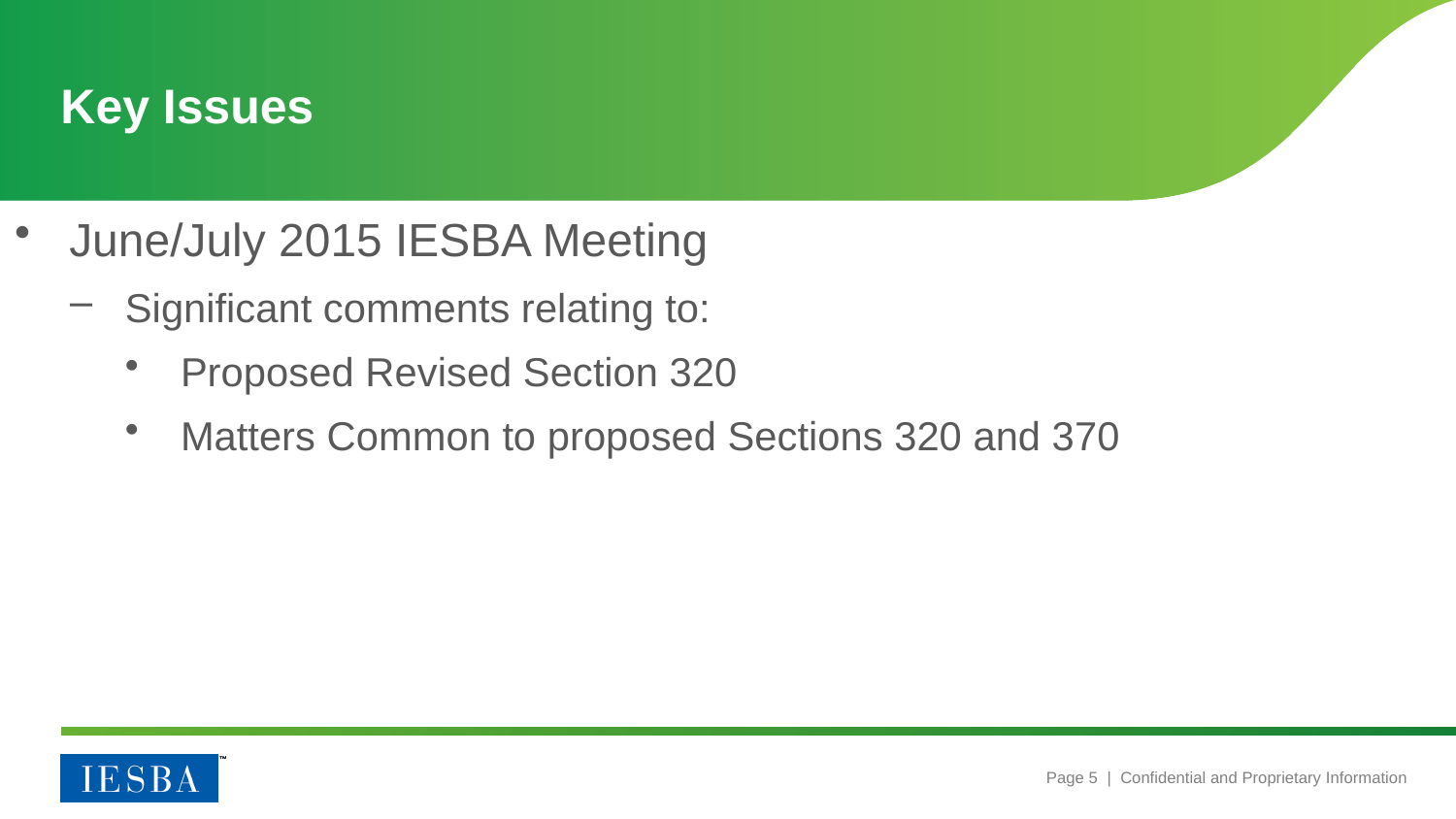

# Key Issues
June/July 2015 IESBA Meeting
Significant comments relating to:
Proposed Revised Section 320
Matters Common to proposed Sections 320 and 370